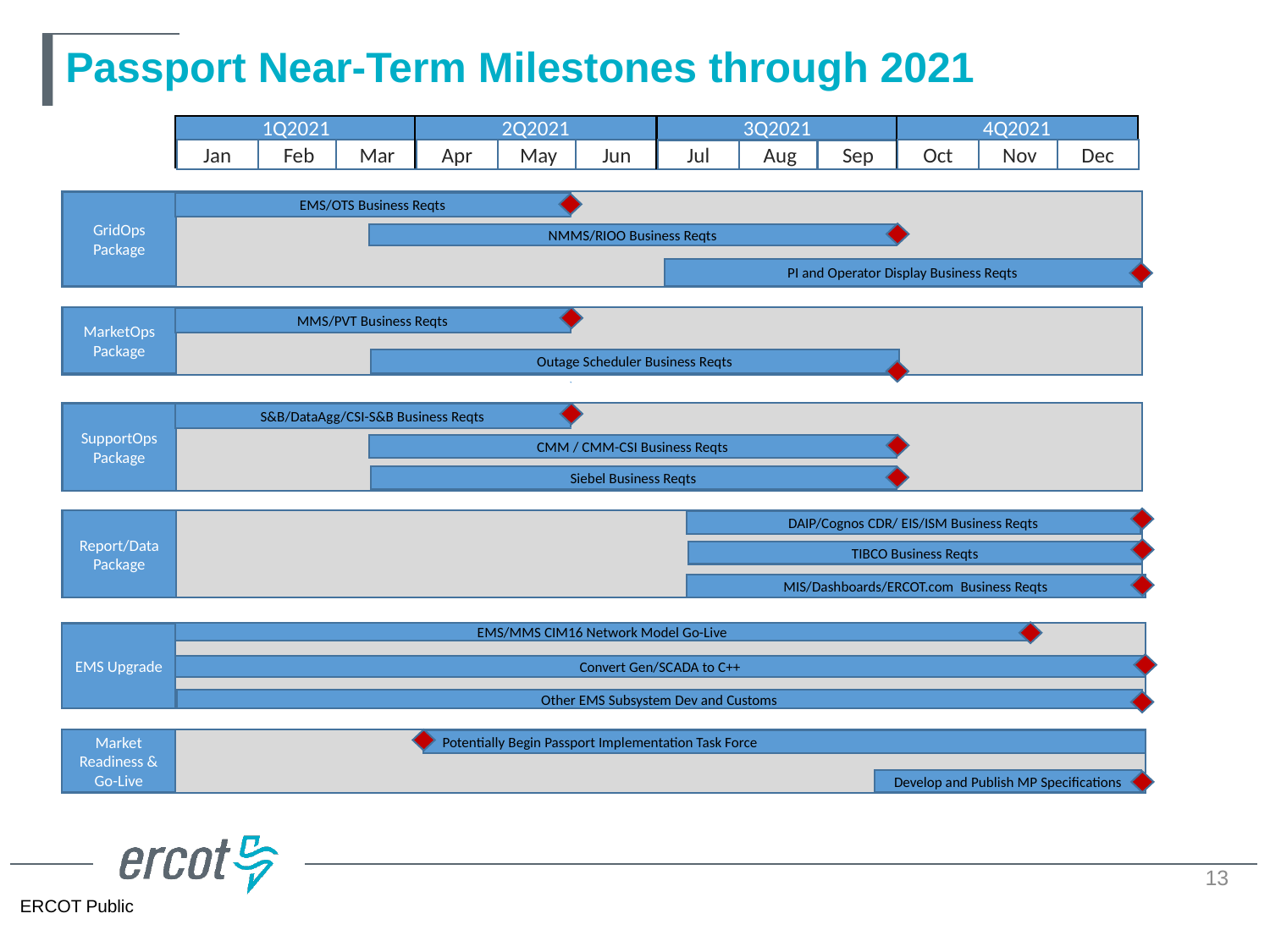

# Passport Near-Term Milestones through 2021
2Q2021

4Q2021

1Q2021

3Q2021

Apr
May
Jun
Oct
Nov
Dec
Jan
Feb
Mar
Jul
Aug
Sep

GridOps
Package
EMS/OTS Business Reqts

NMMS/RIOO Business Reqts
PI and Operator Display Business Reqts

MarketOps
Package

MMS/PVT Business Reqts
Outage Scheduler Business Reqts

SupportOps
Package
S&B/DataAgg/CSI-S&B Business Reqts

CMM / CMM-CSI Business Reqts
Siebel Business Reqts

Report/Data Package
DAIP/Cognos CDR/ EIS/ISM Business Reqts

TIBCO Business Reqts
MIS/Dashboards/ERCOT.com  Business Reqts

EMS/MMS CIM16 Network Model Go-Live
EMS Upgrade

Convert Gen/SCADA to C++
Other EMS Subsystem Dev and Customs

Market Readiness & Go-Live
  Potentially Begin Passport Implementation Task Force
Develop and Publish MP Specifications

13